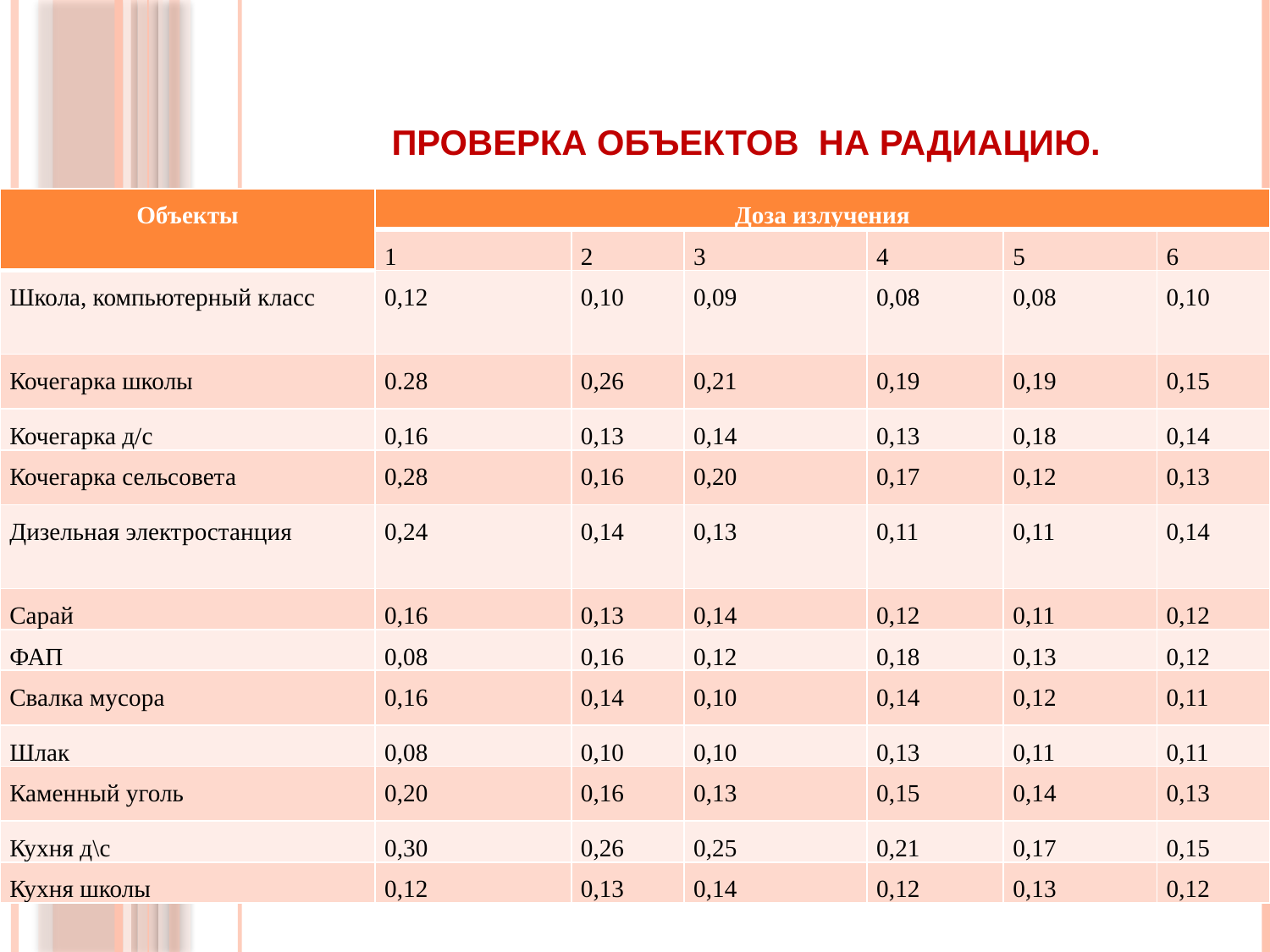

# Проверка объектов  на радиацию.

| Объекты | Доза излучения |  |  |  |  |  |
| --- | --- | --- | --- | --- | --- | --- |
|  | 1 | 2 | 3 | 4 | 5 | 6 |
| Школа, компьютерный класс | 0,12 | 0,10 | 0,09 | 0,08 | 0,08 | 0,10 |
| Кочегарка школы | 0.28 | 0,26 | 0,21 | 0,19 | 0,19 | 0,15 |
| Кочегарка д/с | 0,16 | 0,13 | 0,14 | 0,13 | 0,18 | 0,14 |
| Кочегарка сельсовета | 0,28 | 0,16 | 0,20 | 0,17 | 0,12 | 0,13 |
| Дизельная электростанция | 0,24 | 0,14 | 0,13 | 0,11 | 0,11 | 0,14 |
| Сарай | 0,16 | 0,13 | 0,14 | 0,12 | 0,11 | 0,12 |
| ФАП | 0,08 | 0,16 | 0,12 | 0,18 | 0,13 | 0,12 |
| Свалка мусора | 0,16 | 0,14 | 0,10 | 0,14 | 0,12 | 0,11 |
| Шлак | 0,08 | 0,10 | 0,10 | 0,13 | 0,11 | 0,11 |
| Каменный уголь | 0,20 | 0,16 | 0,13 | 0,15 | 0,14 | 0,13 |
| Кухня д\с | 0,30 | 0,26 | 0,25 | 0,21 | 0,17 | 0,15 |
| Кухня школы | 0,12 | 0,13 | 0,14 | 0,12 | 0,13 | 0,12 |